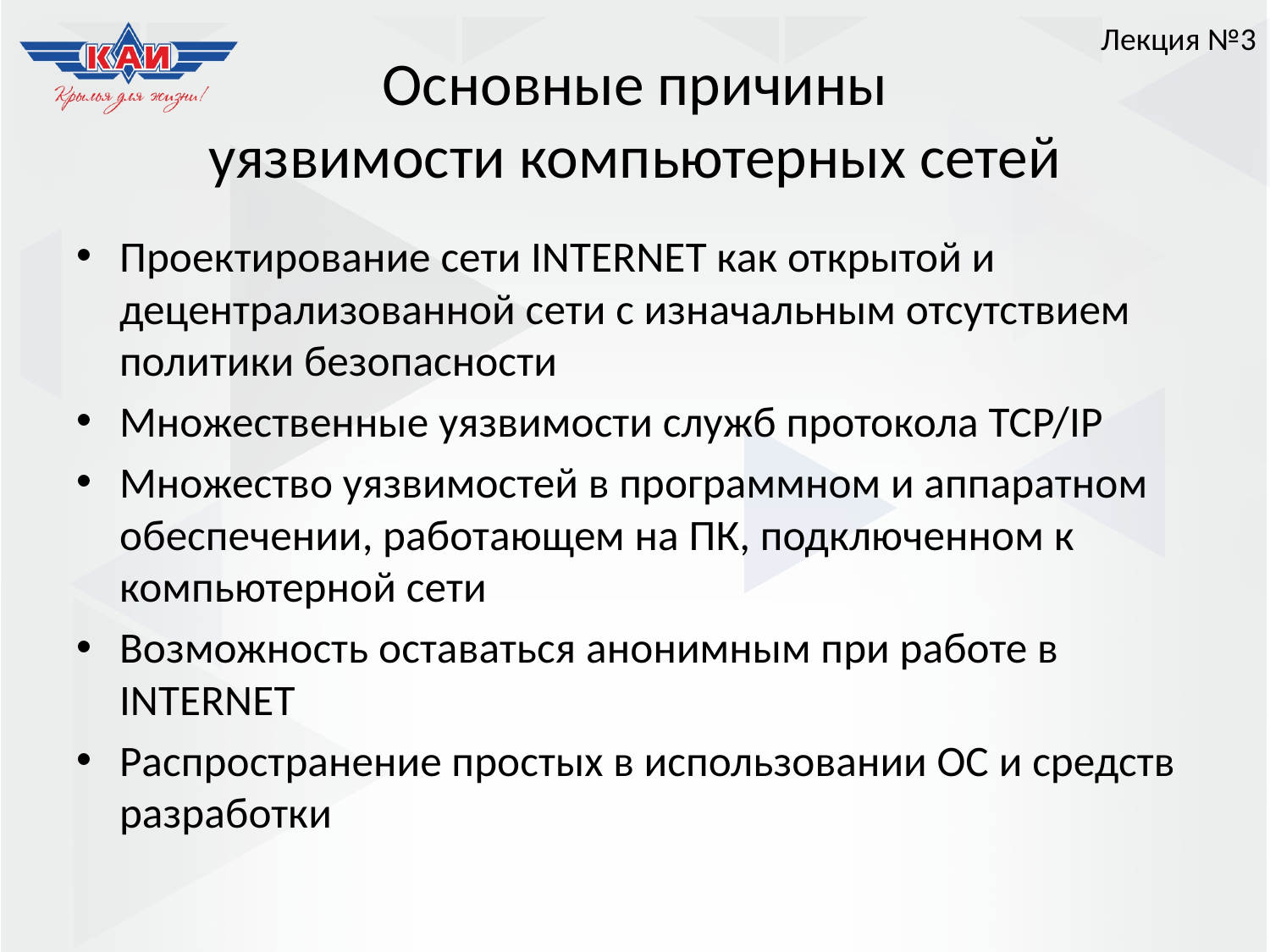

Лекция №3
# Основные причины уязвимости компьютерных сетей
Проектирование сети INTERNET как открытой и децентрализованной сети с изначальным отсутствием политики безопасности
Множественные уязвимости служб протокола TCP/IP
Множество уязвимостей в программном и аппаратном обеспечении, работающем на ПК, подключенном к компьютерной сети
Возможность оставаться анонимным при работе в INTERNET
Распространение простых в использовании ОС и средств разработки